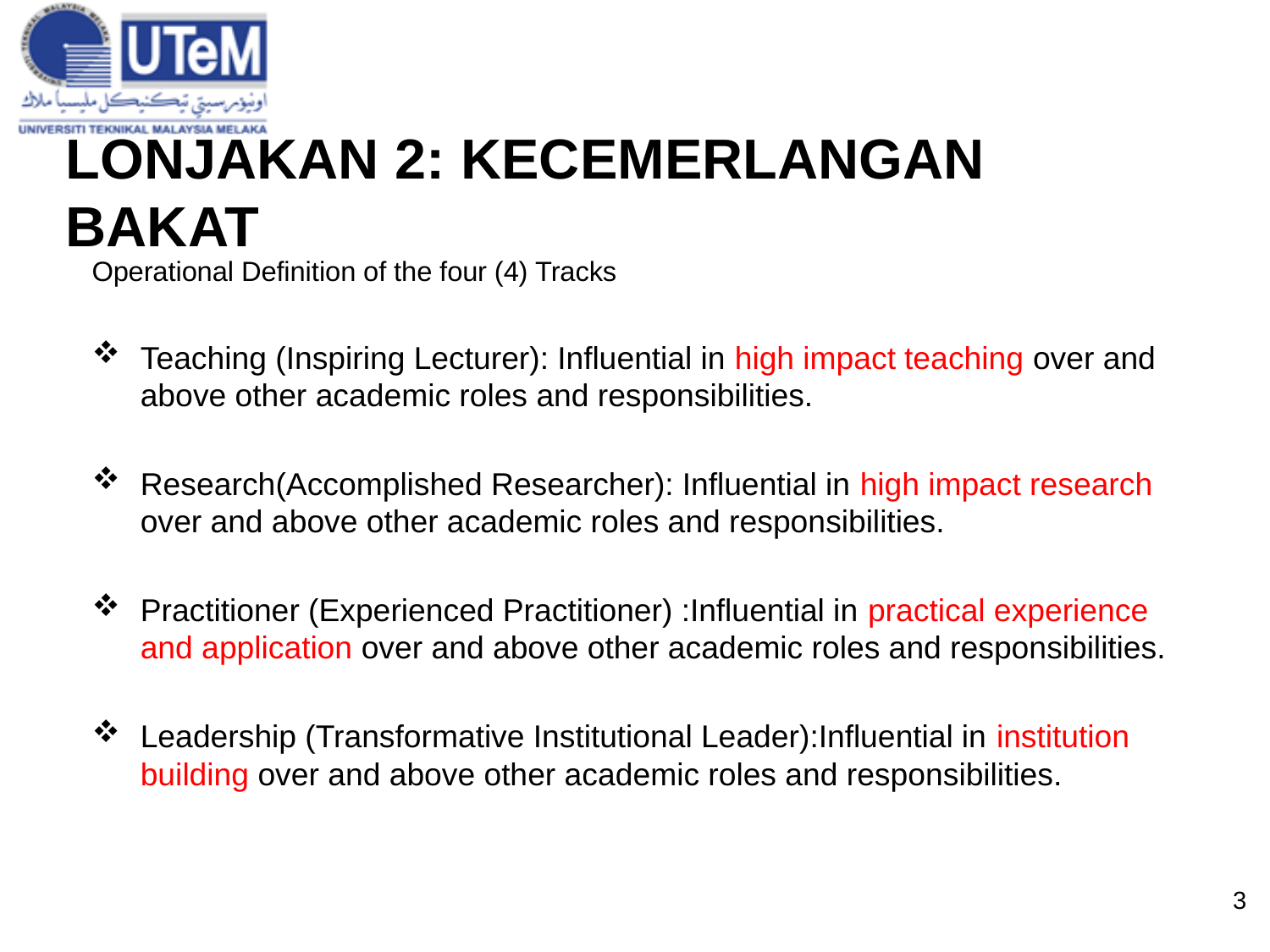

3
# LONJAKAN 2: KECEMERLANGAN BAKAT
Operational Definition of the four (4) Tracks

Teaching (Inspiring Lecturer): Influential in high impact teaching over and above other academic roles and responsibilities.

Research(Accomplished Researcher): Influential in high impact research over and above other academic roles and responsibilities.

Practitioner (Experienced Practitioner) :Influential in practical experience and application over and above other academic roles and responsibilities.

Leadership (Transformative Institutional Leader):Influential in institution building over and above other academic roles and responsibilities.